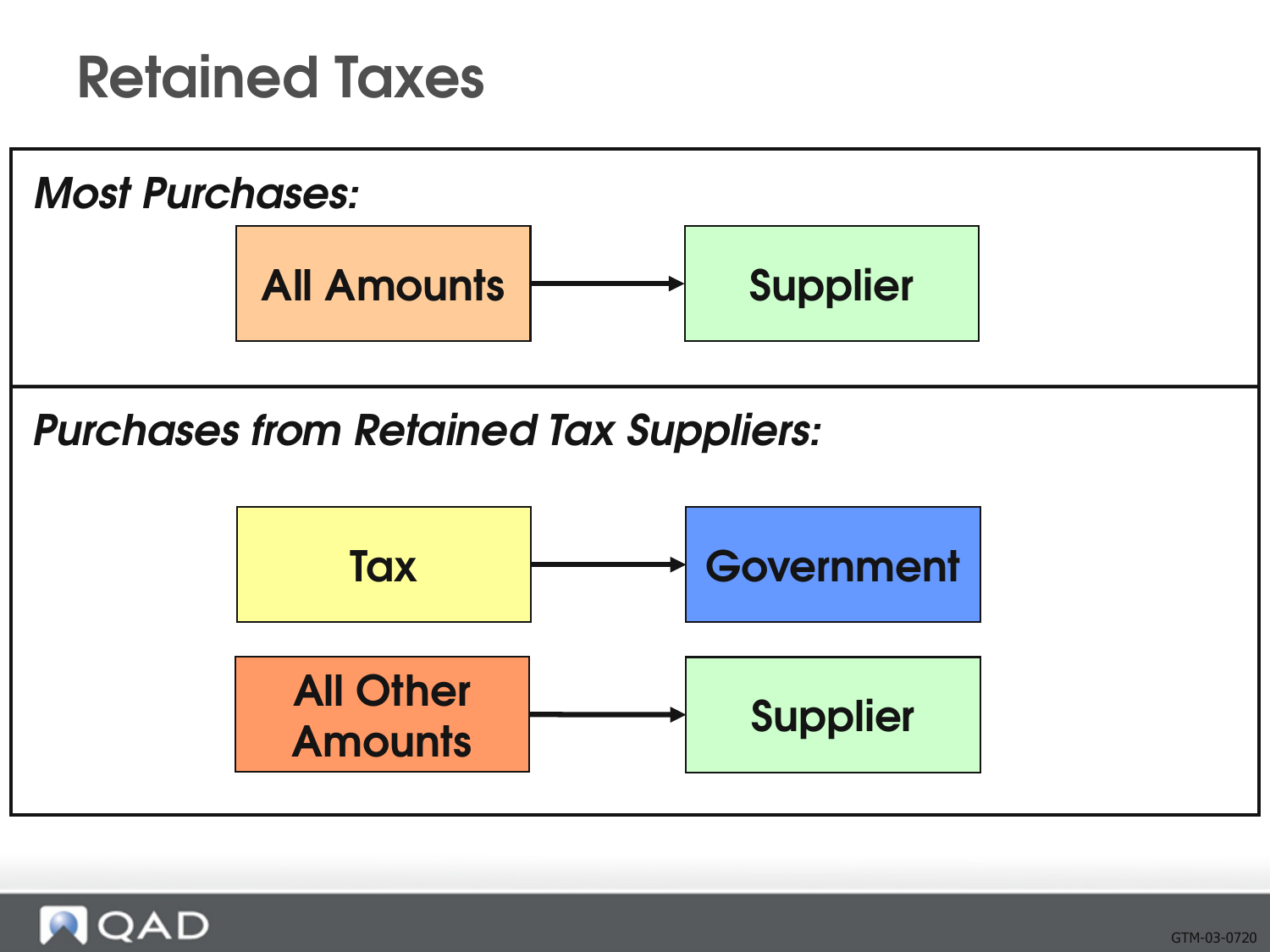

# Retained Taxes

Most Purchases:
All Amounts
Supplier

Purchases from Retained Tax Suppliers:
Tax
Government
All Other
Amounts
Supplier
GTM-03-0720